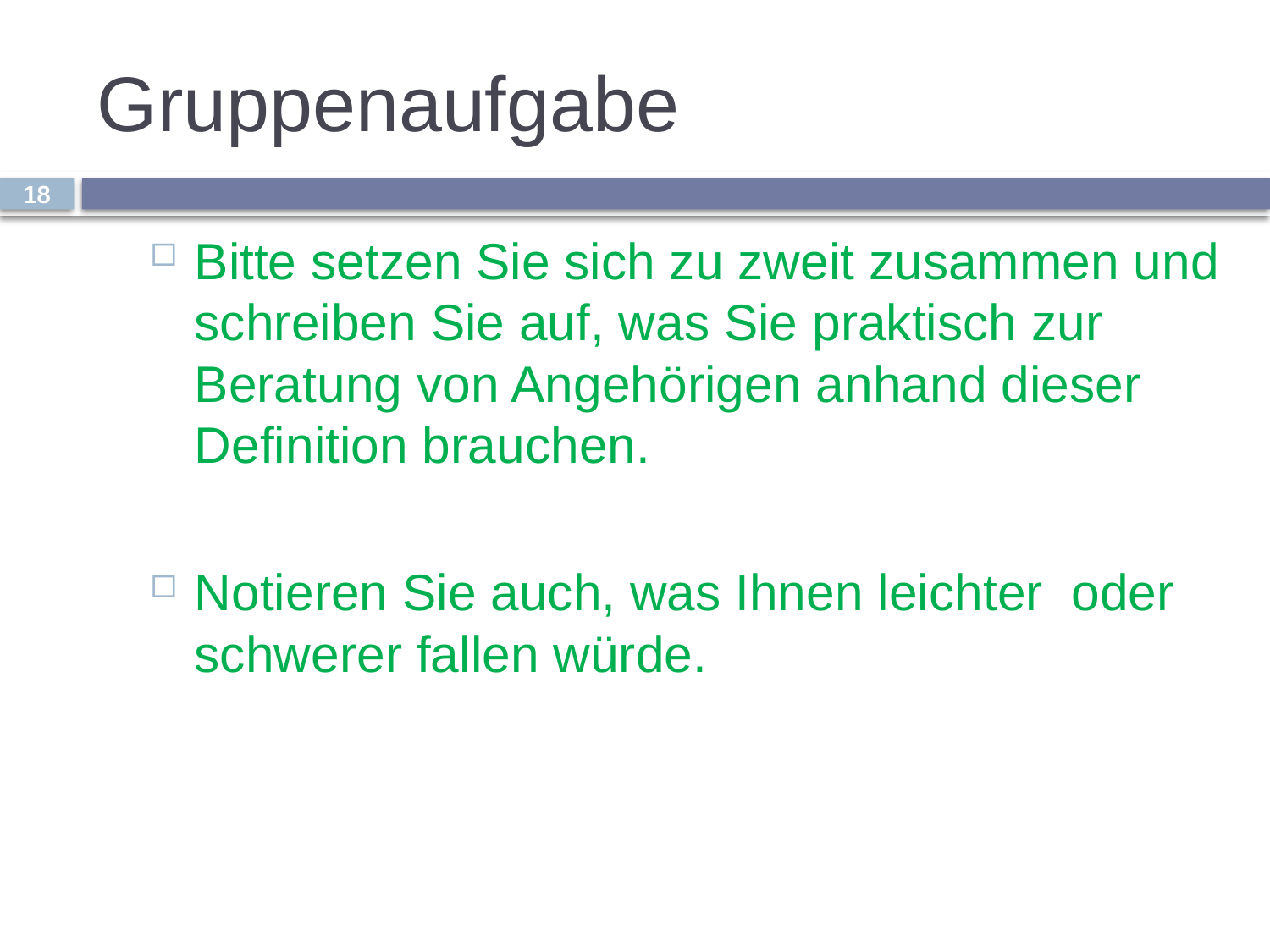

# Gruppenaufgabe
18
Bitte setzen Sie sich zu zweit zusammen und schreiben Sie auf, was Sie praktisch zur Beratung von Angehörigen anhand dieser Definition brauchen.

Notieren Sie auch, was Ihnen leichter  oder schwerer fallen würde.